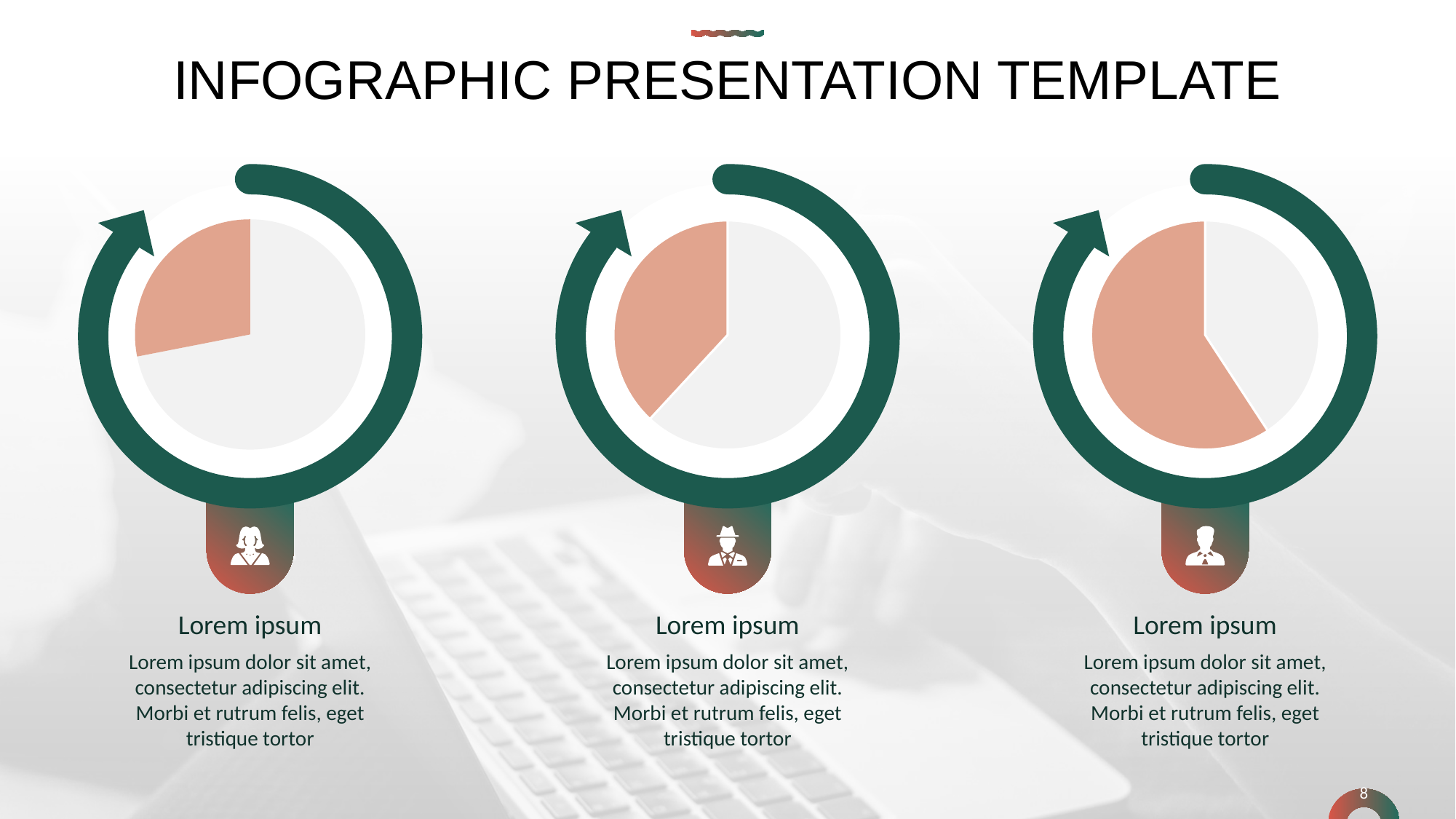

# INFOGRAPHIC PRESENTATION TEMPLATE

### Chart

| Category | Sales |
|---|---|
| 1st Qtr | 8.2 |
| 2nd Qtr | 3.2 |

### Chart

| Category | Sales |
|---|---|
| 1st Qtr | 5.2 |
| 2nd Qtr | 3.2 |

### Chart

| Category | Sales |
|---|---|
| 1st Qtr | 2.2 |
| 2nd Qtr | 3.2 |

Lorem ipsum
Lorem ipsum dolor sit amet, consectetur adipiscing elit. Morbi et rutrum felis, eget tristique tortor
Lorem ipsum
Lorem ipsum dolor sit amet, consectetur adipiscing elit. Morbi et rutrum felis, eget tristique tortor
Lorem ipsum
Lorem ipsum dolor sit amet, consectetur adipiscing elit. Morbi et rutrum felis, eget tristique tortor
8